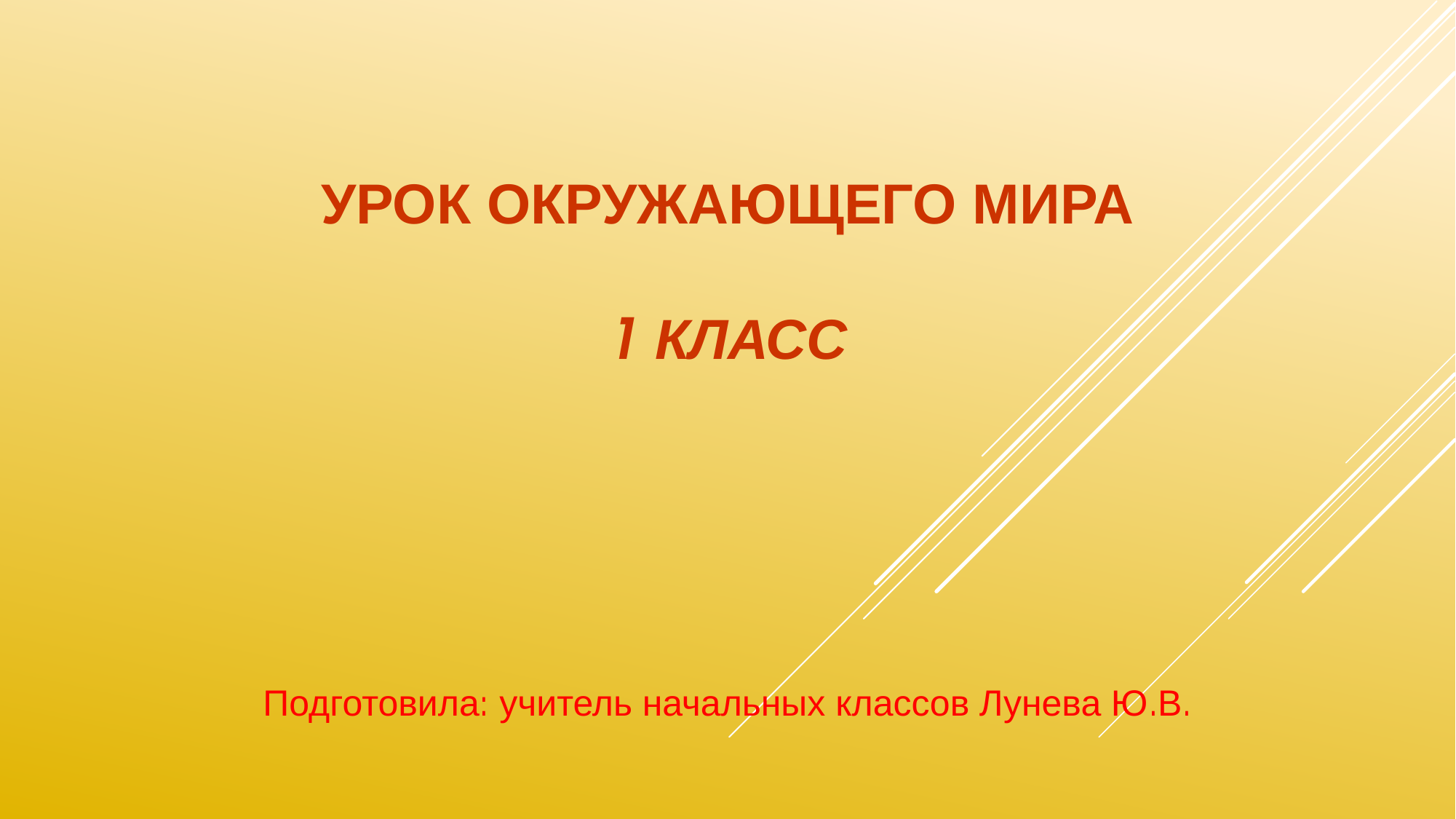

# УРОК ОКРУЖАЮЩЕГО МИРА 1 класс
Подготовила: учитель начальных классов Лунева Ю.В.